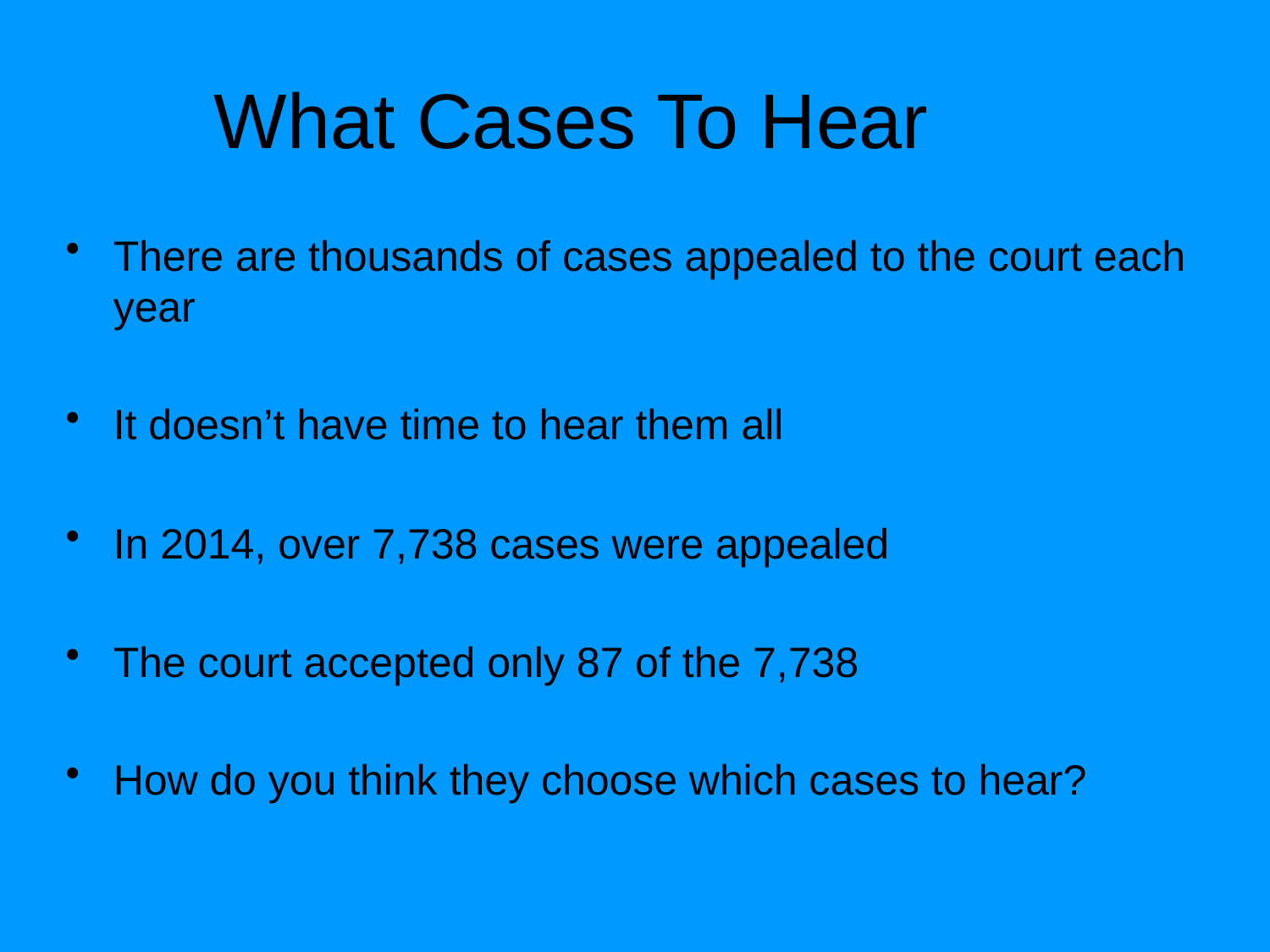

What Cases To Hear
There are thousands of cases appealed to the court each year

It doesn’t have time to hear them all

In 2014, over 7,738 cases were appealed

The court accepted only 87 of the 7,738

How do you think they choose which cases to hear?